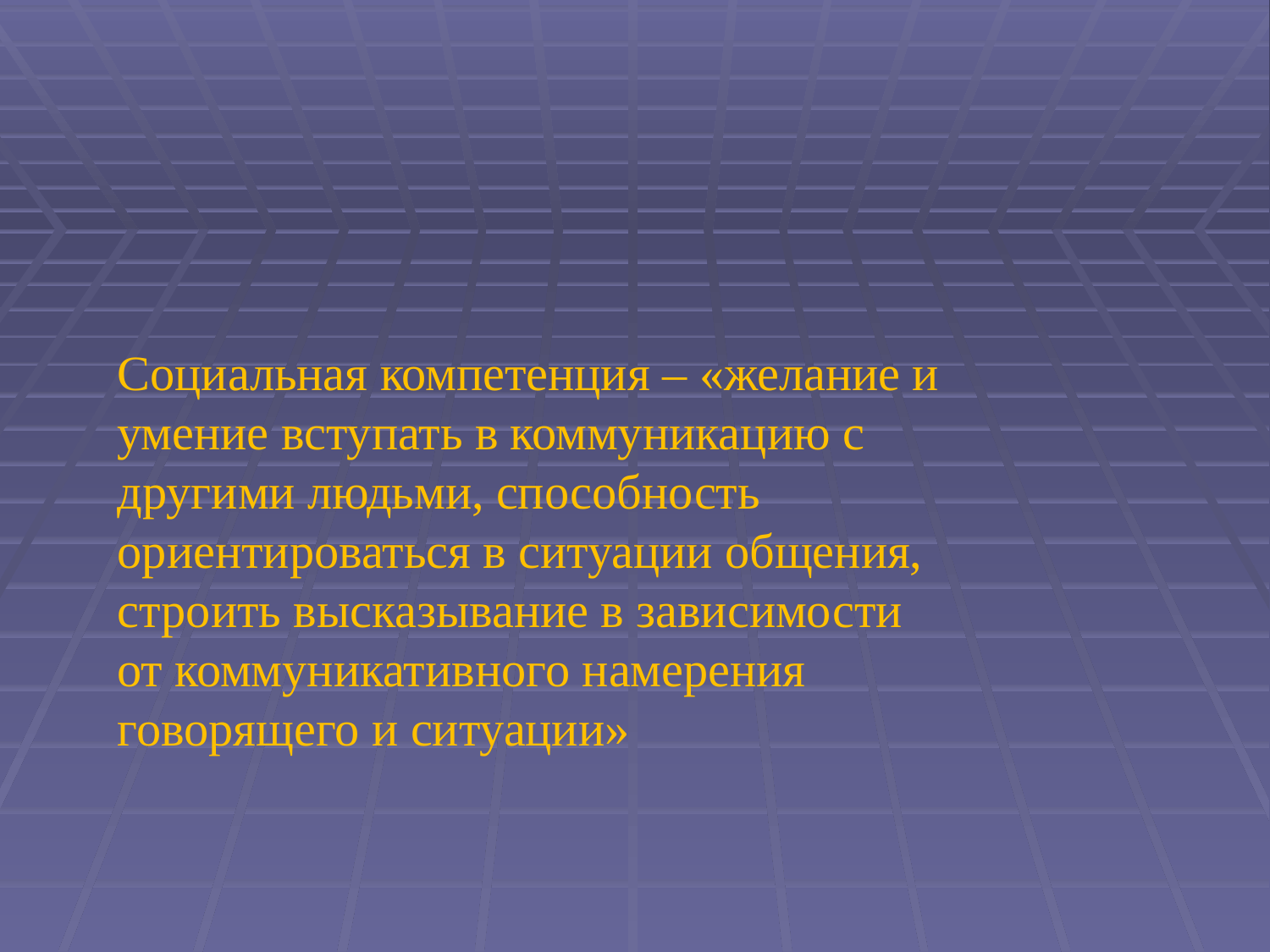

Социальная компетенция – «желание и умение вступать в коммуникацию с другими людьми, способность ориентироваться в ситуации общения, строить высказывание в зависимости от коммуникативного намерения говорящего и ситуации»